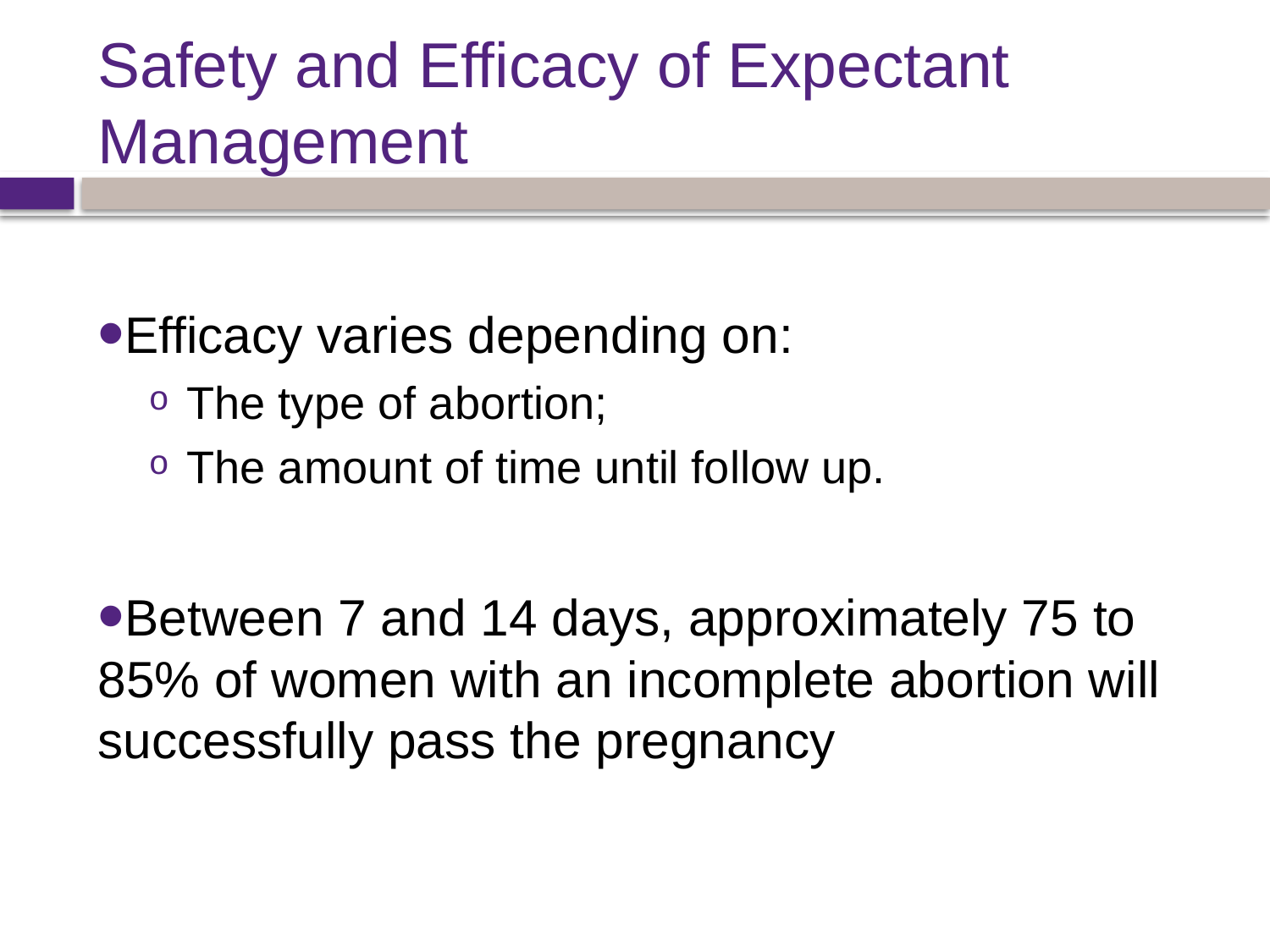

# Safety and Efficacy of Expectant Management

Efficacy varies depending on:
The type of abortion;
The amount of time until follow up.

Between 7 and 14 days, approximately 75 to 85% of women with an incomplete abortion will successfully pass the pregnancy